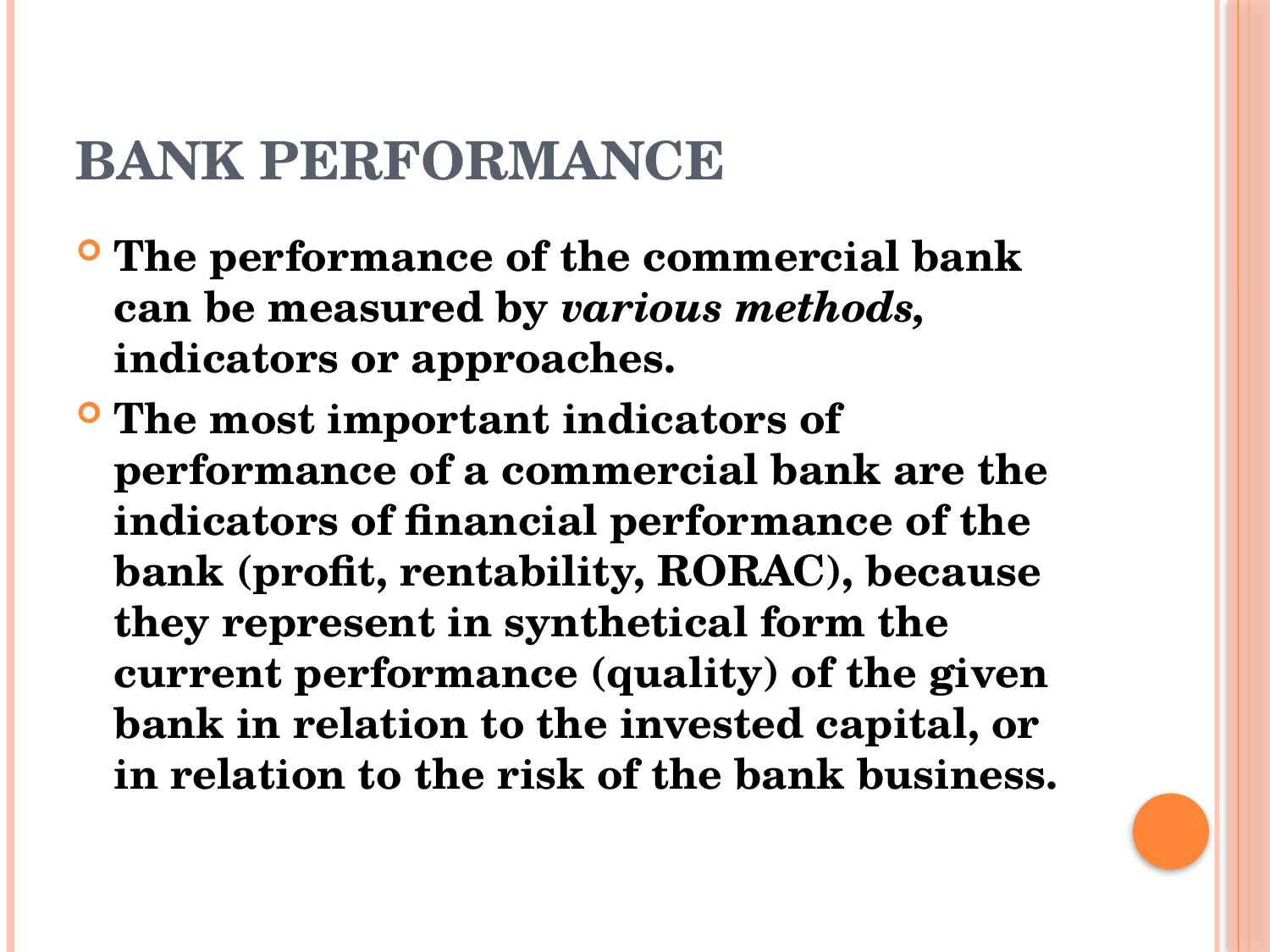

# Bank performance
The performance of the commercial bank can be measured by various methods, indicators or approaches.
The most important indicators of performance of a commercial bank are the indicators of financial performance of the bank (profit, rentability, RORAC), because they represent in synthetical form the current performance (quality) of the given bank in relation to the invested capital, or in relation to the risk of the bank business.